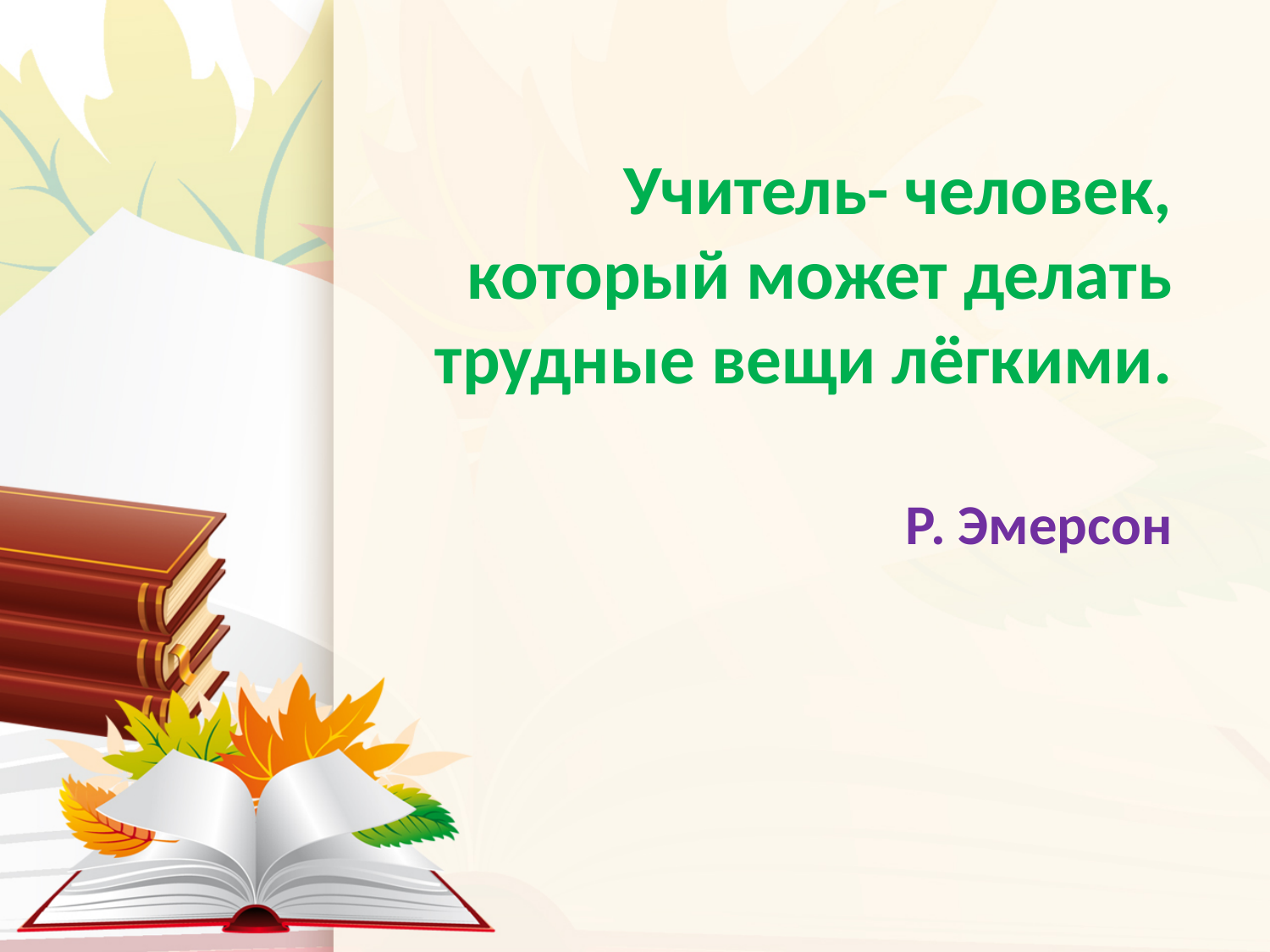

Учитель- человек, который может делать трудные вещи лёгкими.

Р. Эмерсон